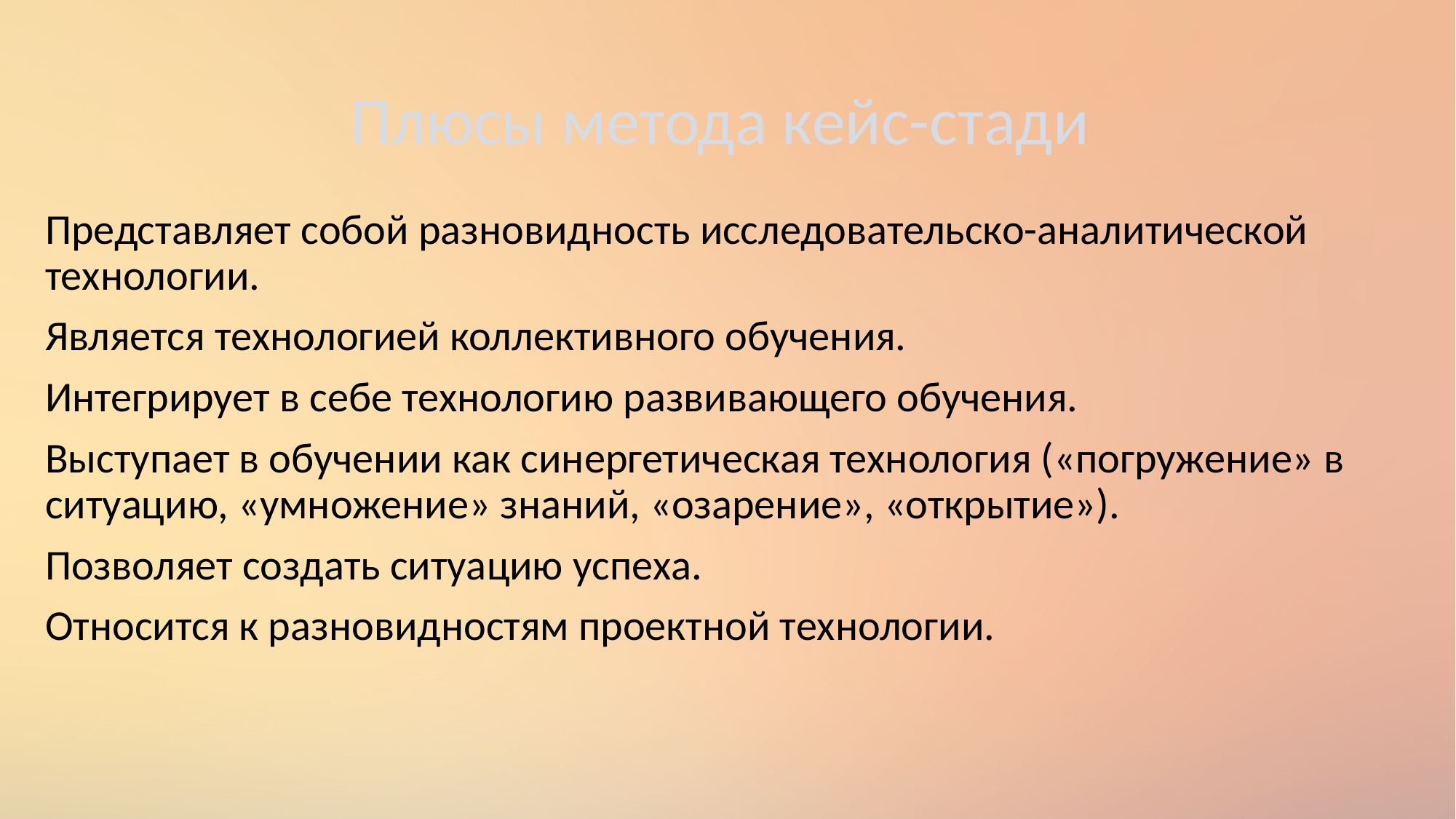

# Плюсы метода кейс-стади
Представляет собой разновидность исследовательско-аналитической технологии.
Является технологией коллективного обучения.
Интегрирует в себе технологию развивающего обучения.
Выступает в обучении как синергетическая технология («погружение» в ситуацию, «умножение» знаний, «озарение», «открытие»).
Позволяет создать ситуацию успеха.
Относится к разновидностям проектной технологии.